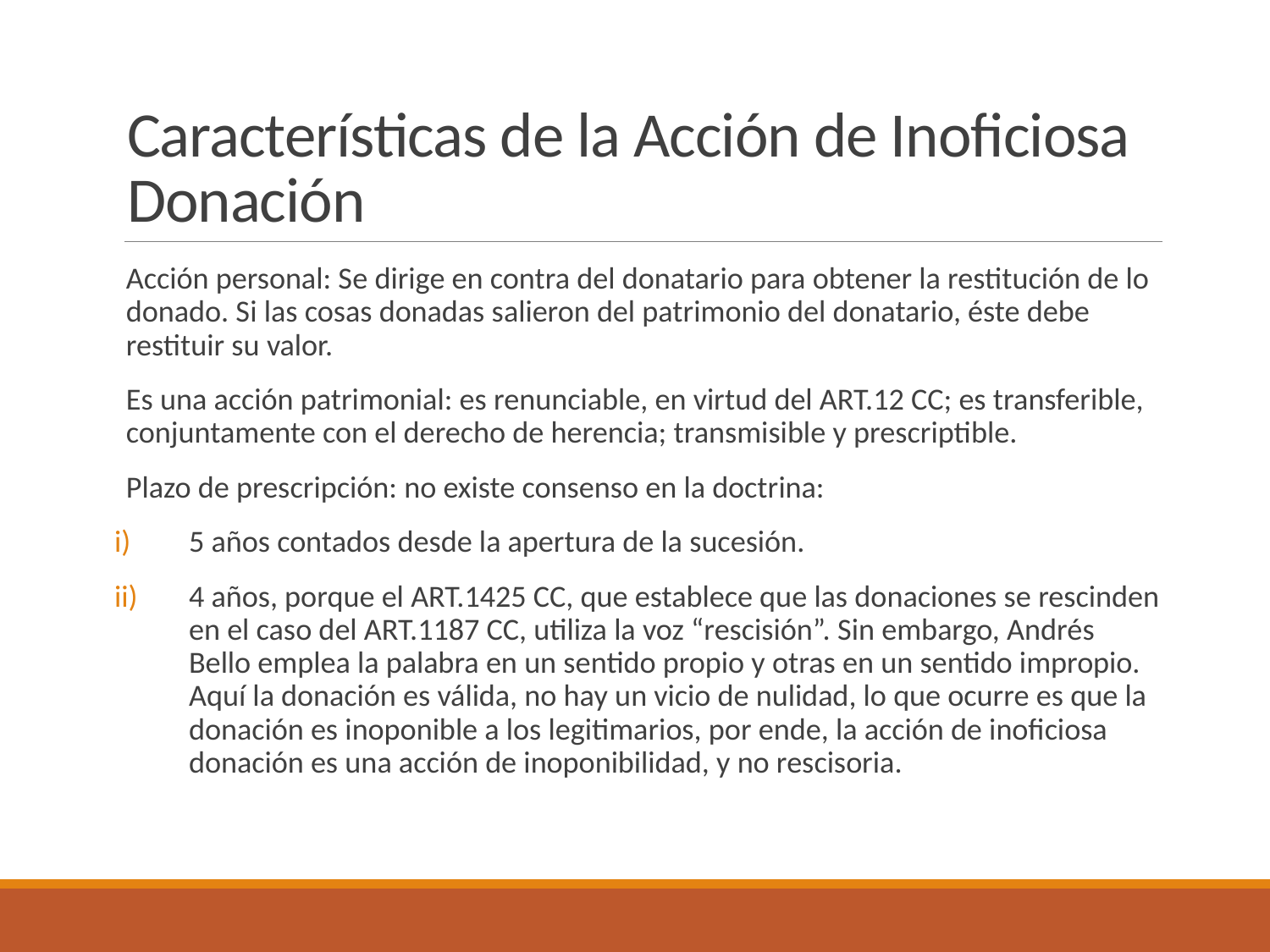

# Características de la Acción de Inoficiosa Donación
Acción personal: Se dirige en contra del donatario para obtener la restitución de lo donado. Si las cosas donadas salieron del patrimonio del donatario, éste debe restituir su valor.
Es una acción patrimonial: es renunciable, en virtud del ART.12 CC; es transferible, conjuntamente con el derecho de herencia; transmisible y prescriptible.
Plazo de prescripción: no existe consenso en la doctrina:
5 años contados desde la apertura de la sucesión.
4 años, porque el ART.1425 CC, que establece que las donaciones se rescinden en el caso del ART.1187 CC, utiliza la voz “rescisión”. Sin embargo, Andrés Bello emplea la palabra en un sentido propio y otras en un sentido impropio. Aquí la donación es válida, no hay un vicio de nulidad, lo que ocurre es que la donación es inoponible a los legitimarios, por ende, la acción de inoficiosa donación es una acción de inoponibilidad, y no rescisoria.